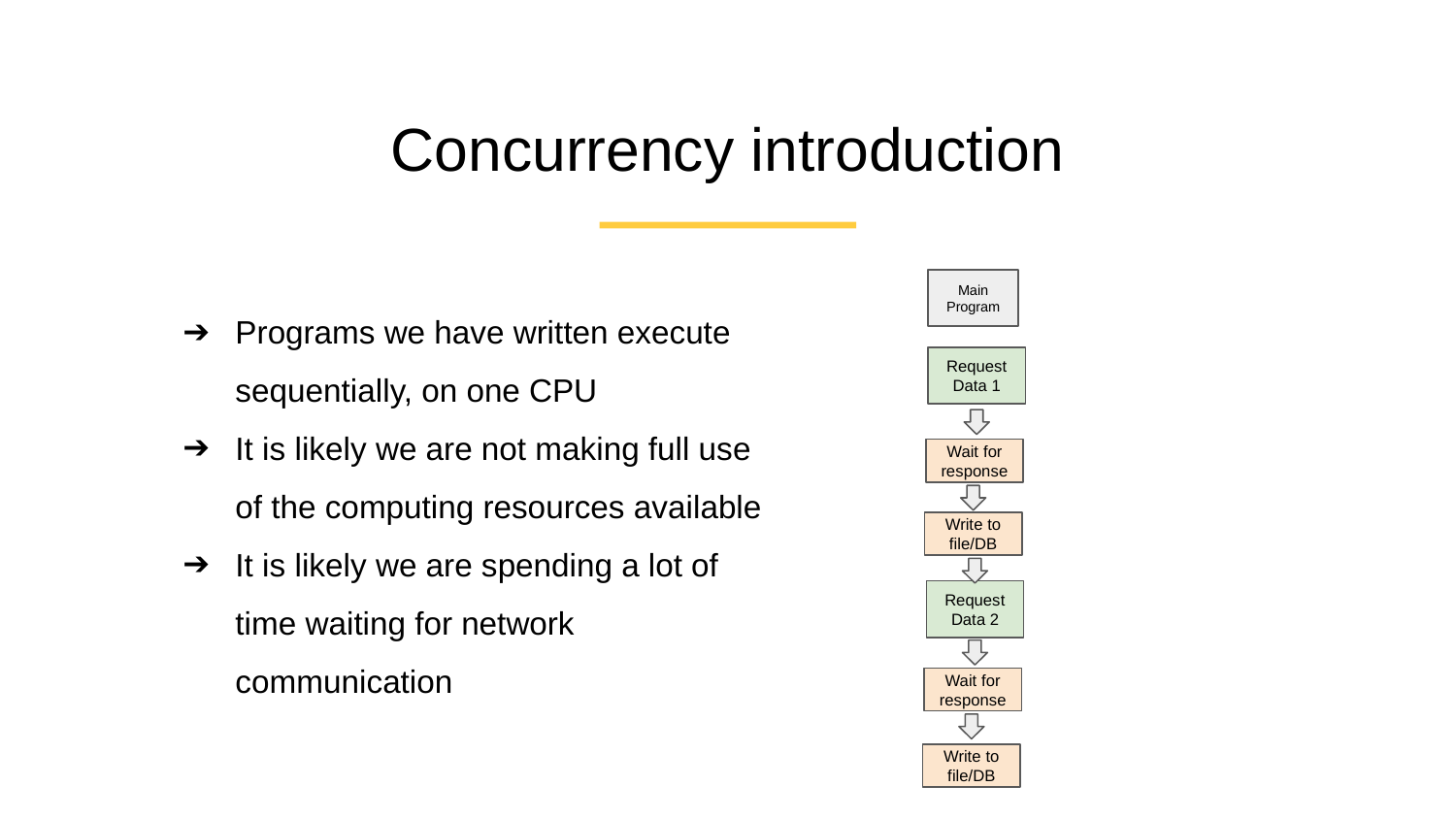

Concurrency introduction

Main Program
Programs we have written execute sequentially, on one CPU
It is likely we are not making full use of the computing resources available
It is likely we are spending a lot of time waiting for network communication
Request Data 1

Wait for response

Write to file/DB

Request Data 2

Wait for response

Write to file/DB